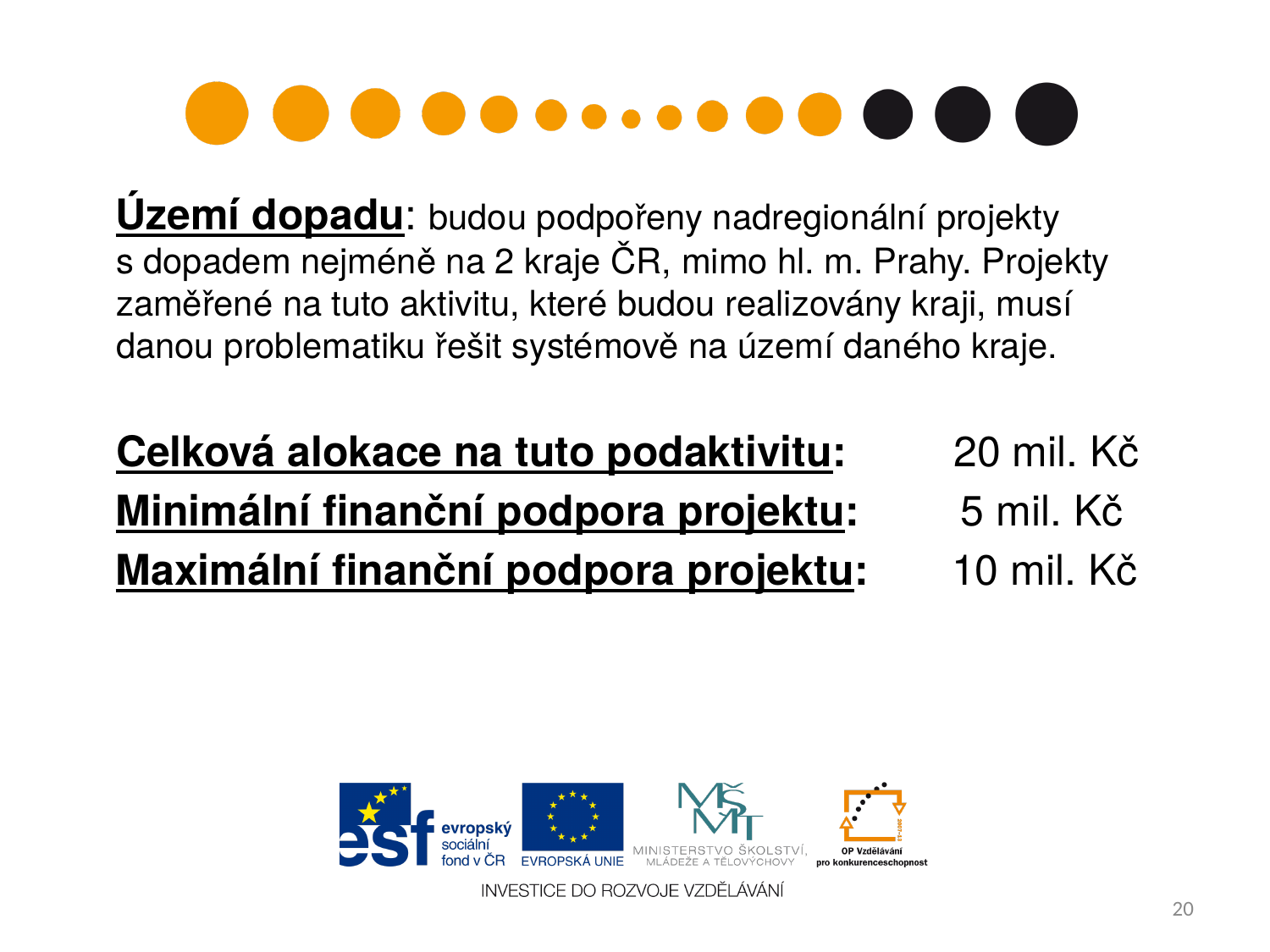

#
    Území dopadu: budou podpořeny nadregionální projekty
s dopadem nejméně na 2 kraje ČR, mimo hl. m. Prahy. Projekty zaměřené na tuto aktivitu, které budou realizovány kraji, musí danou problematiku řešit systémově na území daného kraje.
Celková alokace na tuto podaktivitu:         20 mil. Kč
    Minimální finanční podpora projektu:	       5 mil. Kč
    Maximální finanční podpora projektu:       10 mil. Kč

20